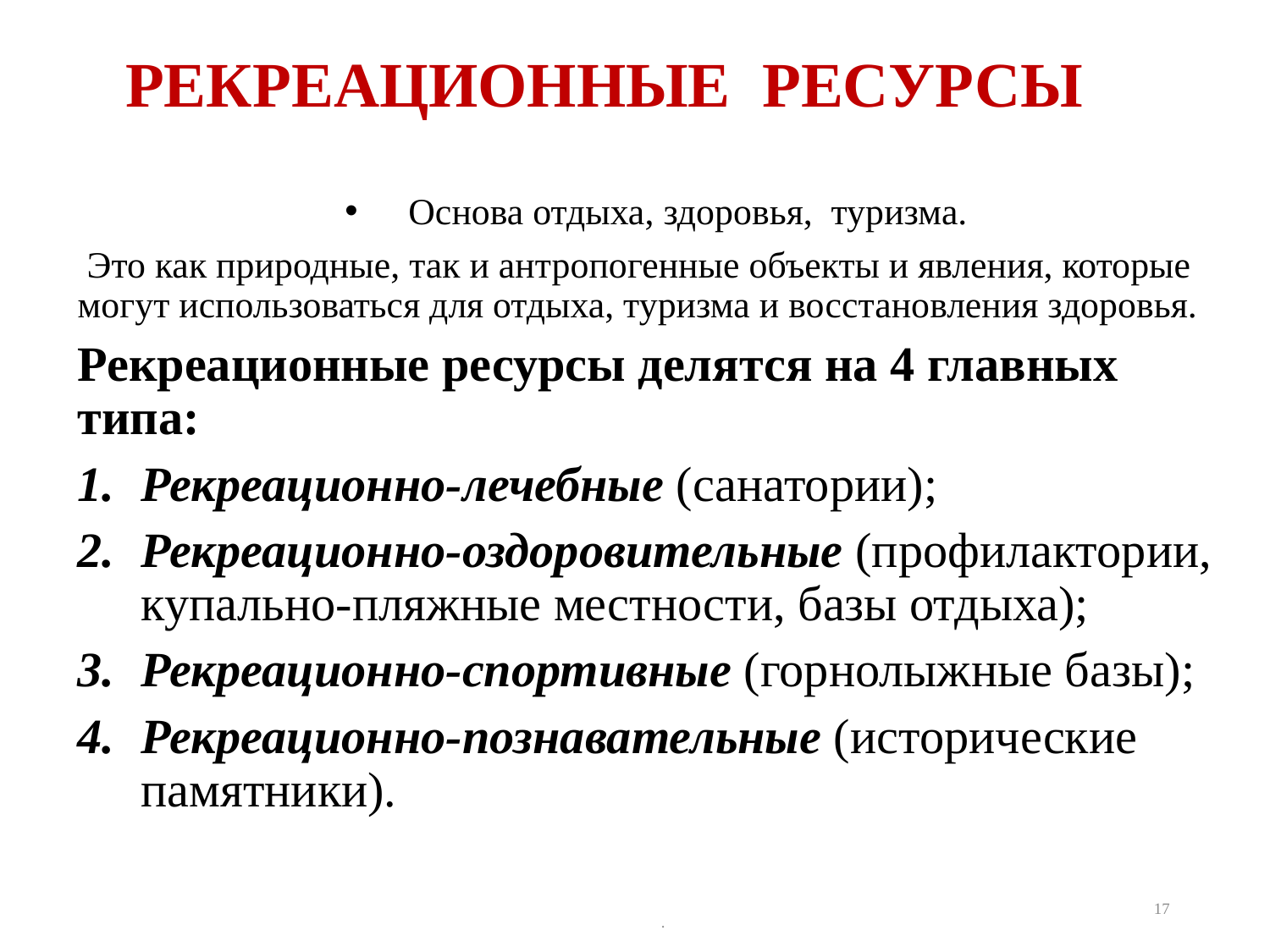

# РЕКРЕАЦИОННЫЕ  РЕСУРСЫ
Основа отдыха, здоровья,  туризма.
 Это как природные, так и антропогенные объекты и явления, которые могут использоваться для отдыха, туризма и восстановления здоровья.
Рекреационные ресурсы делятся на 4 главных типа:
Рекреационно-лечебные (санатории);
Рекреационно-оздоровительные (профилактории, купально-пляжные местности, базы отдыха);
Рекреационно-спортивные (горнолыжные базы);
Рекреационно-познавательные (исторические памятники).
17
 .